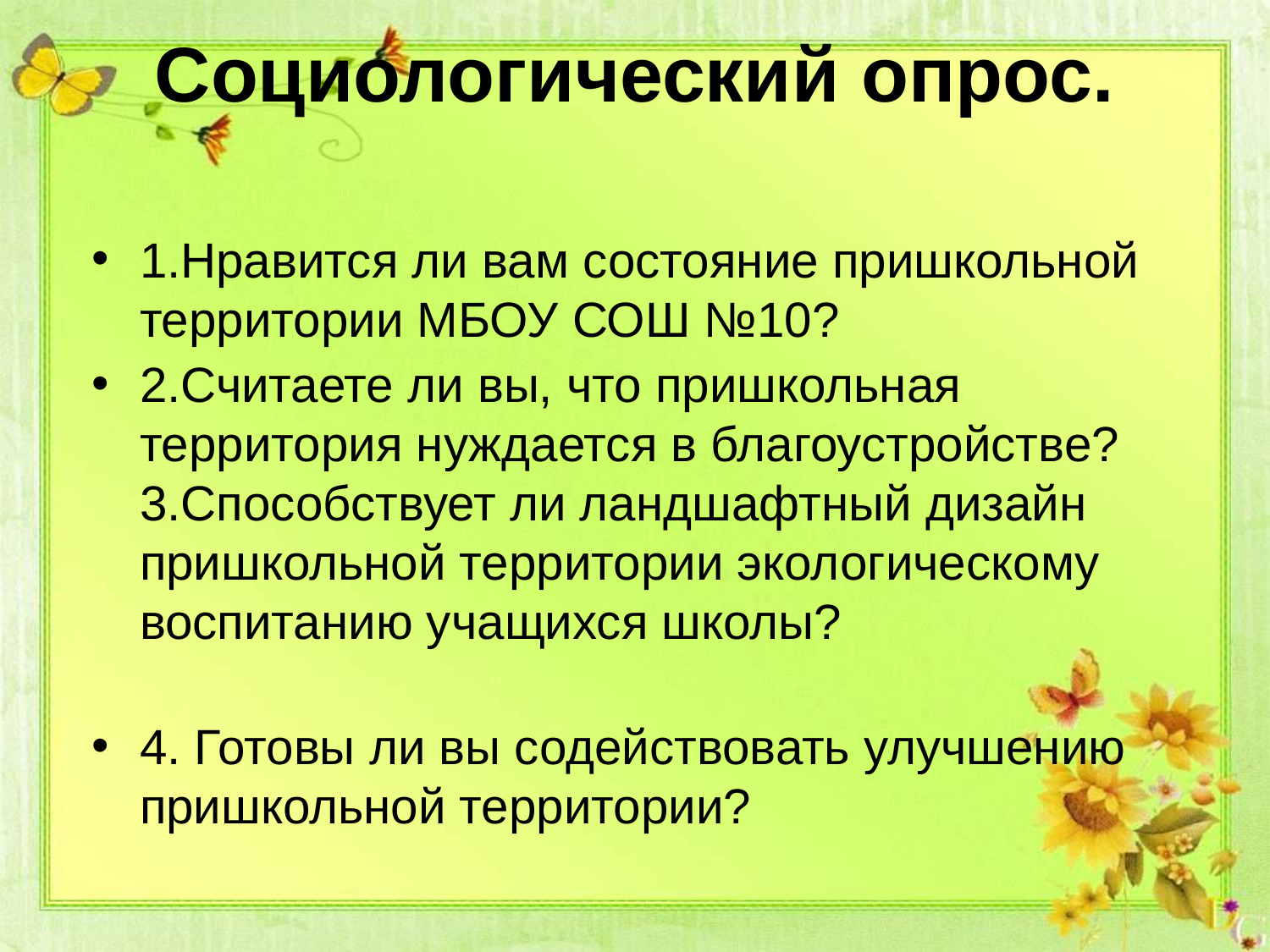

# Социологический опрос.
1.Нравится ли вам состояние пришкольной территории МБОУ СОШ №10?
2.Считаете ли вы, что пришкольная территория нуждается в благоустройстве?      3.Способствует ли ландшафтный дизайн пришкольной территории экологическому воспитанию учащихся школы?
4. Готовы ли вы содействовать улучшению пришкольной территории?